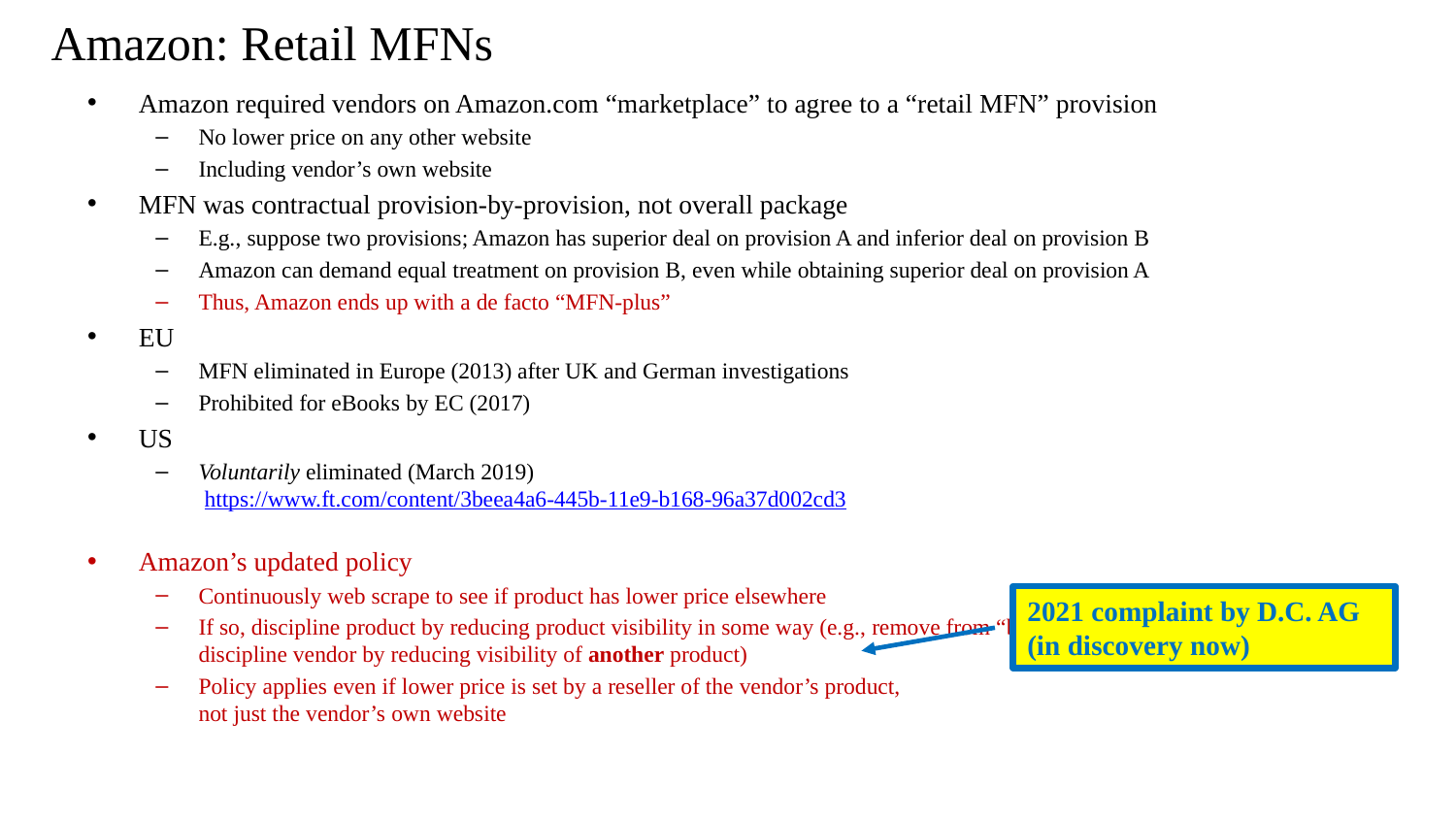

# Amazon: Retail MFNs
Amazon required vendors on Amazon.com “marketplace” to agree to a “retail MFN” provision
No lower price on any other website
Including vendor’s own website
MFN was contractual provision-by-provision, not overall package
E.g., suppose two provisions; Amazon has superior deal on provision A and inferior deal on provision B
Amazon can demand equal treatment on provision B, even while obtaining superior deal on provision A
Thus, Amazon ends up with a de facto “MFN-plus”
EU
MFN eliminated in Europe (2013) after UK and German investigations
Prohibited for eBooks by EC (2017)
US
Voluntarily eliminated (March 2019)
 https://www.ft.com/content/3beea4a6-445b-11e9-b168-96a37d002cd3
Amazon’s updated policy
Continuously web scrape to see if product has lower price elsewhere
If so, discipline product by reducing product visibility in some way (e.g., remove from “buy box”; discipline vendor by reducing visibility of another product)
Policy applies even if lower price is set by a reseller of the vendor’s product,
not just the vendor’s own website
2021 complaint by D.C. AG (in discovery now)